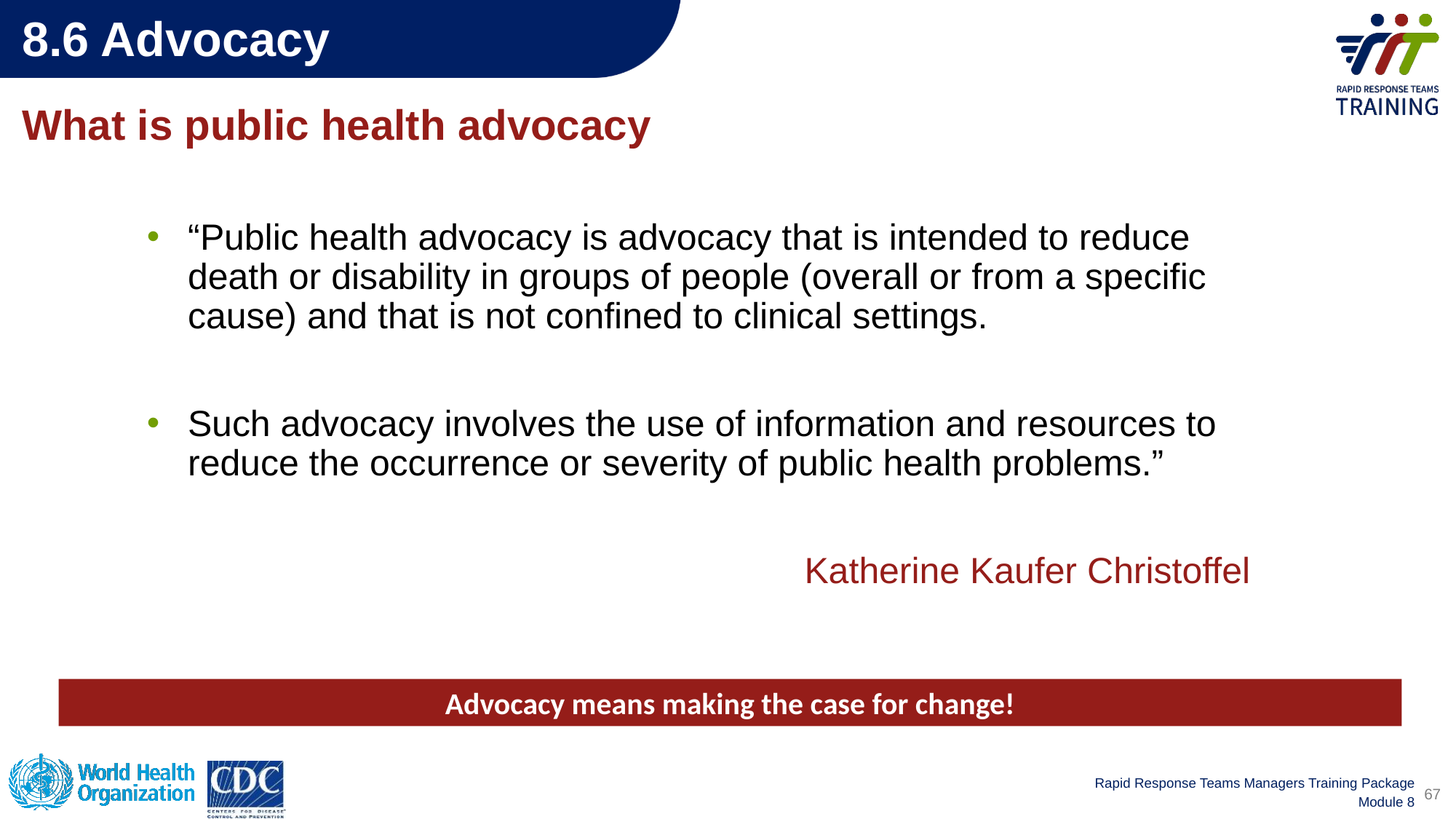

8.6 Advocacy
What is public health advocacy
“Public health advocacy is advocacy that is intended to reduce death or disability in groups of people (overall or from a specific cause) and that is not confined to clinical settings.

Such advocacy involves the use of information and resources to reduce the occurrence or severity of public health problems.”

Katherine Kaufer Christoffel
Advocacy means making the case for change!
67